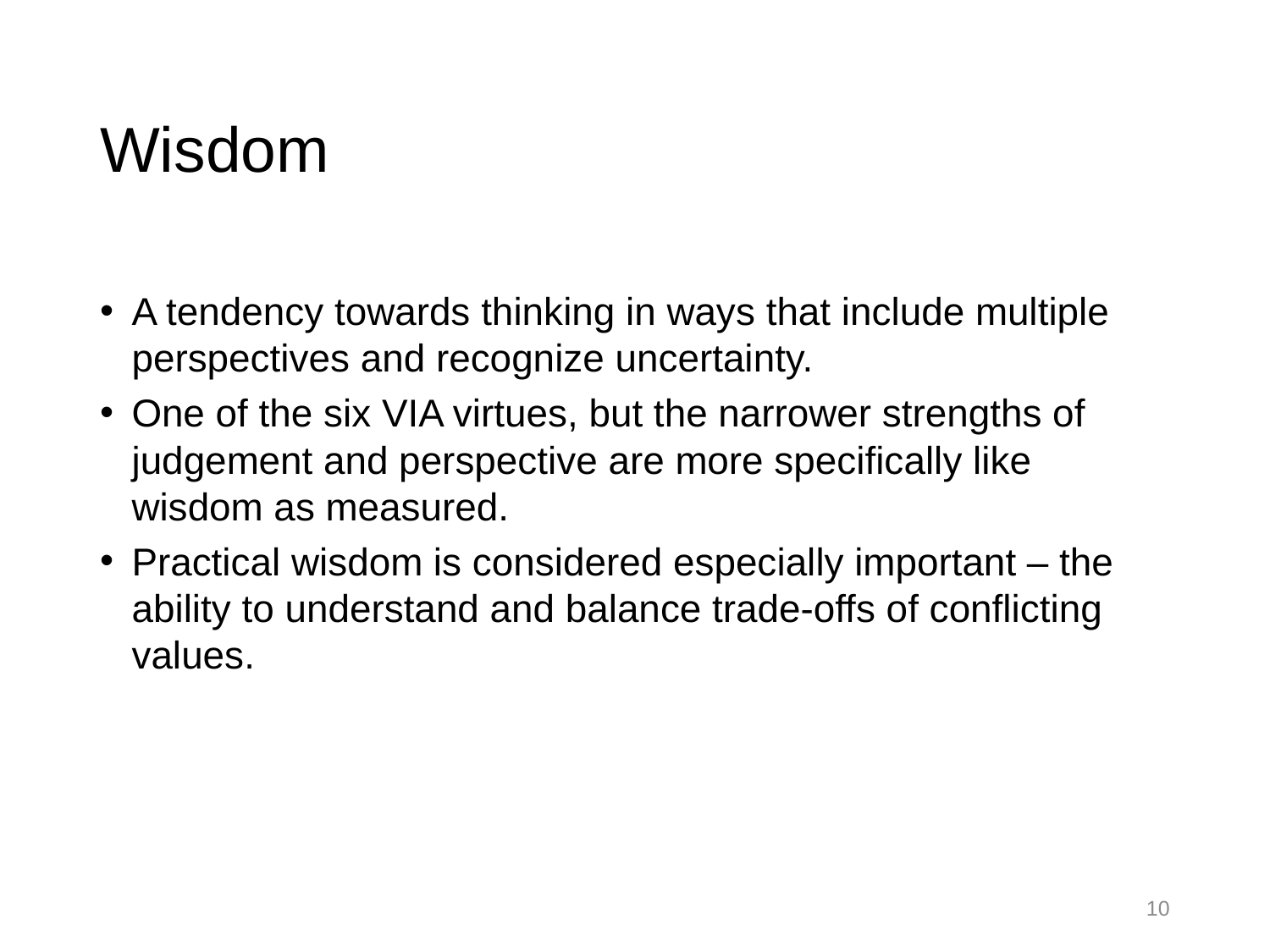

# Wisdom
A tendency towards thinking in ways that include multiple perspectives and recognize uncertainty.
One of the six VIA virtues, but the narrower strengths of judgement and perspective are more specifically like wisdom as measured.
Practical wisdom is considered especially important – the ability to understand and balance trade-offs of conflicting values.
10